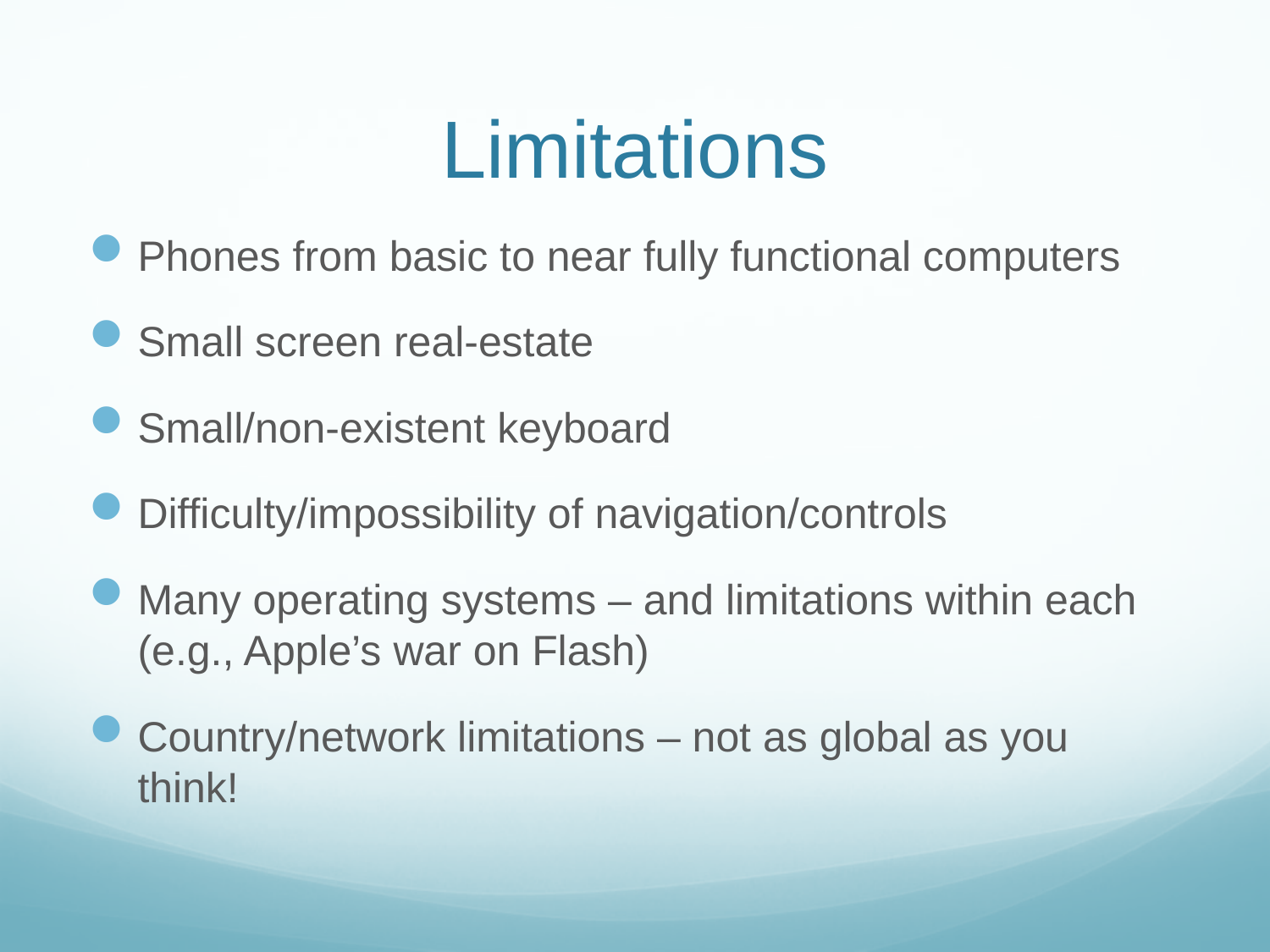

# Limitations
Phones from basic to near fully functional computers
Small screen real-estate
Small/non-existent keyboard
Difficulty/impossibility of navigation/controls
Many operating systems – and limitations within each (e.g., Apple’s war on Flash)
Country/network limitations – not as global as you think!